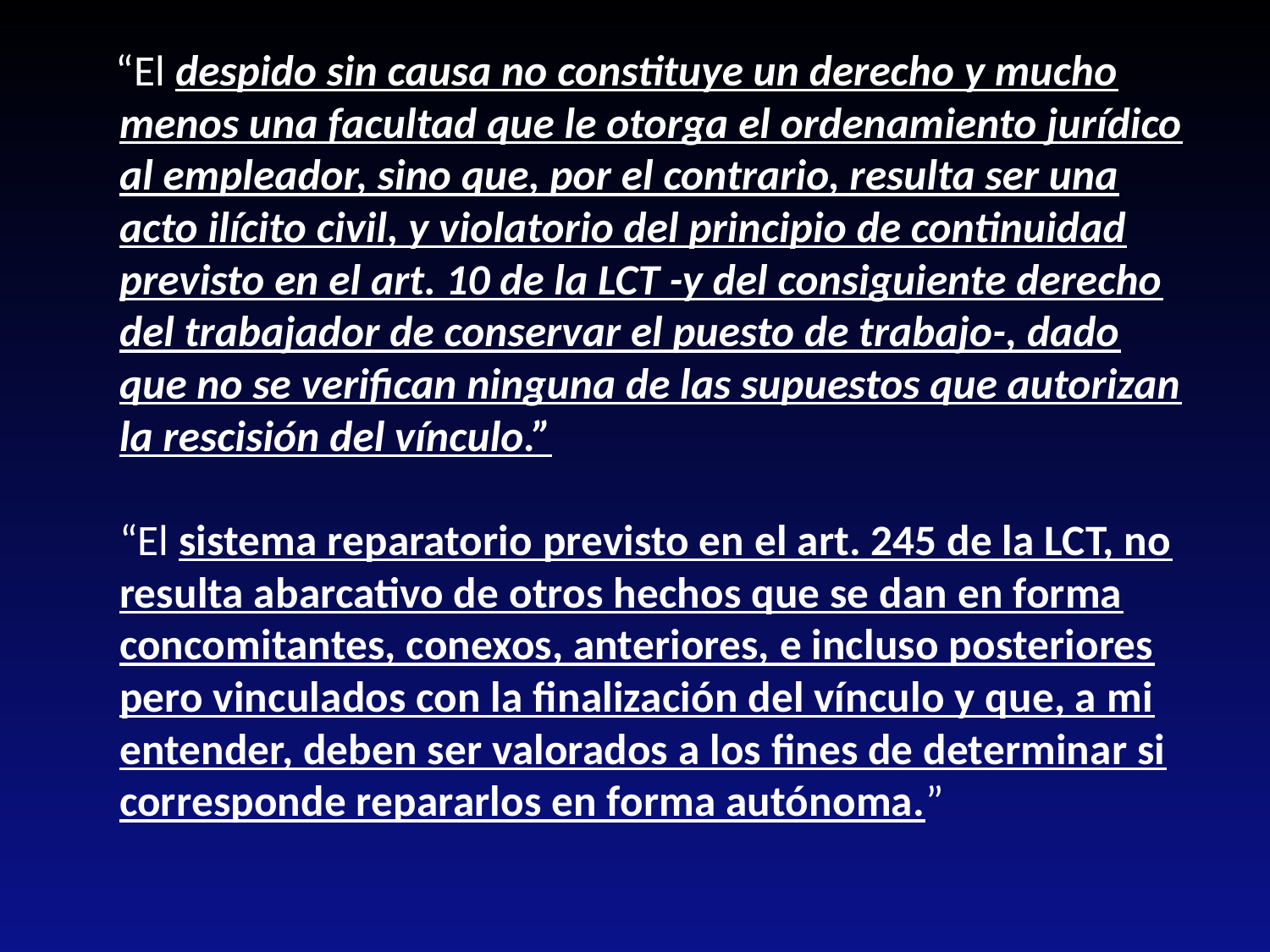

“El despido sin causa no constituye un derecho y mucho menos una facultad que le otorga el ordenamiento jurídico al empleador, sino que, por el contrario, resulta ser una acto ilícito civil, y violatorio del principio de continuidad previsto en el art. 10 de la LCT -y del consiguiente derecho del trabajador de conservar el puesto de trabajo-, dado que no se verifican ninguna de las supuestos que autorizan la rescisión del vínculo.”
“El sistema reparatorio previsto en el art. 245 de la LCT, no resulta abarcativo de otros hechos que se dan en forma concomitantes, conexos, anteriores, e incluso posteriores pero vinculados con la finalización del vínculo y que, a mi entender, deben ser valorados a los fines de determinar si corresponde repararlos en forma autónoma.”